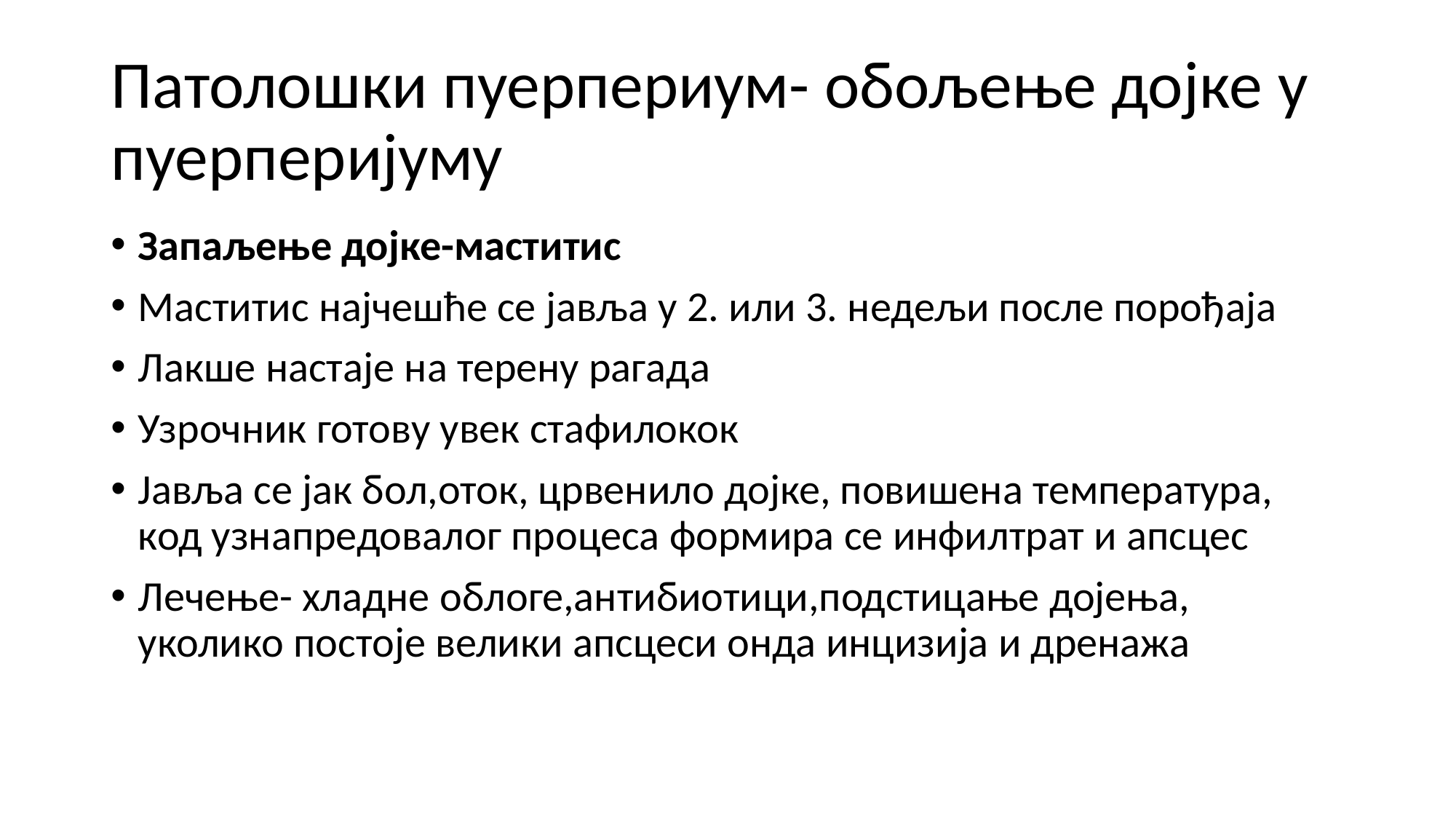

# Патолошки пуерпериум- обољење дојке у пуерперијуму
Запаљење дојке-маститис
Маститис најчешће се јавља у 2. или 3. недељи после порођаја
Лакше настаје на терену рагада
Узрочник готову увек стафилокок
Јавља се јак бол,оток, црвенило дојке, повишена температура, код узнапредовалог процеса формира се инфилтрат и апсцес
Лечење- хладне облоге,антибиотици,подстицање дојења, уколико постоје велики апсцеси онда инцизија и дренажа